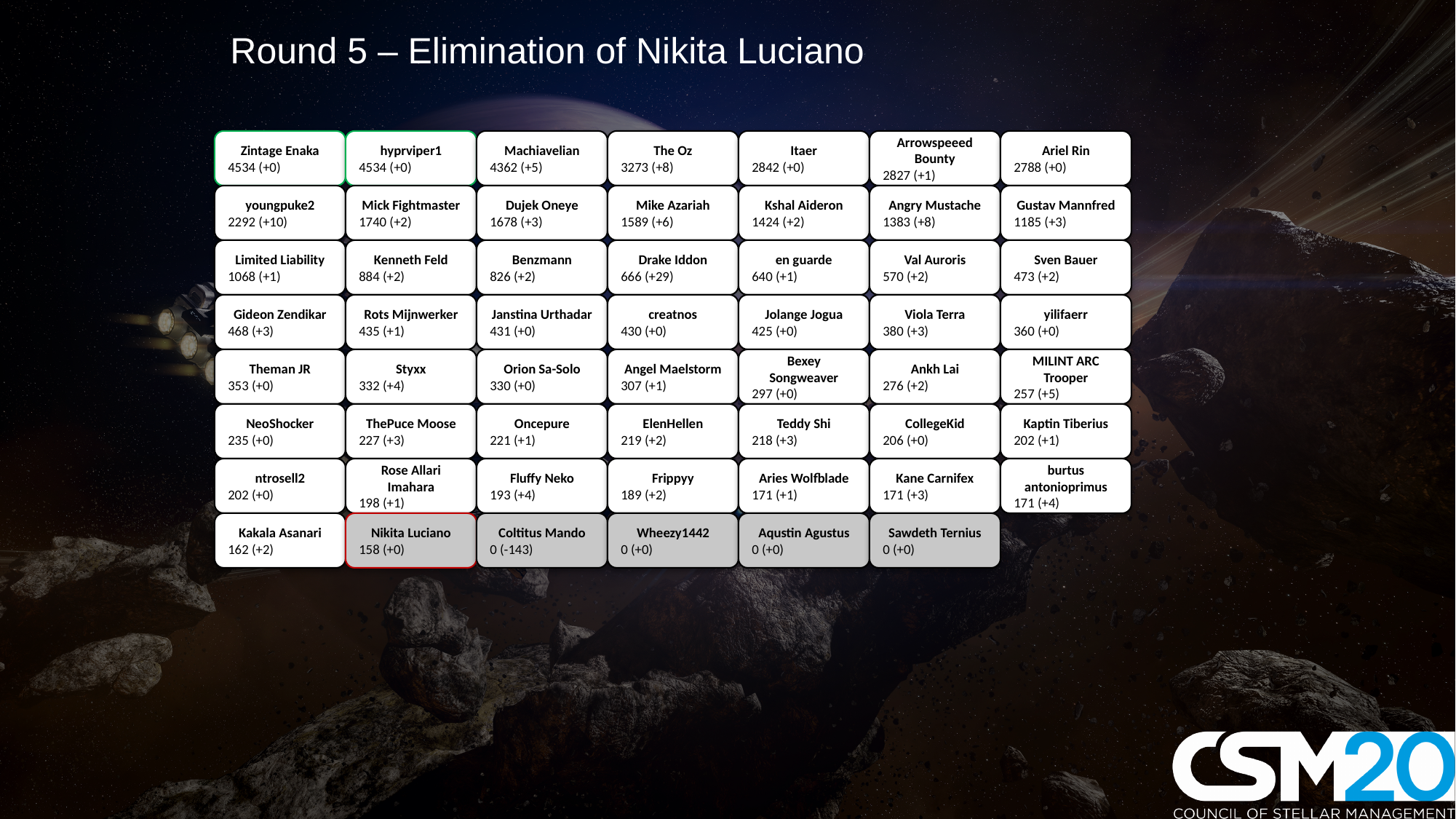

Round 5 – Elimination of Nikita Luciano
Zintage Enaka
4534 (+0)
hyprviper1
4534 (+0)
Machiavelian
4362 (+5)
The Oz
3273 (+8)
Itaer
2842 (+0)
Arrowspeeed Bounty
2827 (+1)
Ariel Rin
2788 (+0)
youngpuke2
2292 (+10)
Mick Fightmaster
1740 (+2)
Dujek Oneye
1678 (+3)
Mike Azariah
1589 (+6)
Kshal Aideron
1424 (+2)
Angry Mustache
1383 (+8)
Gustav Mannfred
1185 (+3)
Limited Liability
1068 (+1)
Kenneth Feld
884 (+2)
Benzmann
826 (+2)
Drake Iddon
666 (+29)
en guarde
640 (+1)
Val Auroris
570 (+2)
Sven Bauer
473 (+2)
Gideon Zendikar
468 (+3)
Rots Mijnwerker
435 (+1)
Janstina Urthadar
431 (+0)
creatnos
430 (+0)
Jolange Jogua
425 (+0)
Viola Terra
380 (+3)
yilifaerr
360 (+0)

Theman JR
353 (+0)
Styxx
332 (+4)
Orion Sa-Solo
330 (+0)
Angel Maelstorm
307 (+1)
Bexey Songweaver
297 (+0)
Ankh Lai
276 (+2)
MILINT ARC Trooper
257 (+5)
NeoShocker
235 (+0)
ThePuce Moose
227 (+3)
Oncepure
221 (+1)
ElenHellen
219 (+2)
Teddy Shi
218 (+3)
CollegeKid
206 (+0)
Kaptin Tiberius
202 (+1)
ntrosell2
202 (+0)
Rose Allari Imahara
198 (+1)
Fluffy Neko
193 (+4)
Frippyy
189 (+2)
Aries Wolfblade
171 (+1)
Kane Carnifex
171 (+3)
burtus antonioprimus
171 (+4)
Kakala Asanari
162 (+2)
Nikita Luciano
158 (+0)
Coltitus Mando
0 (-143)
Wheezy1442
0 (+0)
Aqustin Agustus
0 (+0)
Sawdeth Ternius
0 (+0)
#